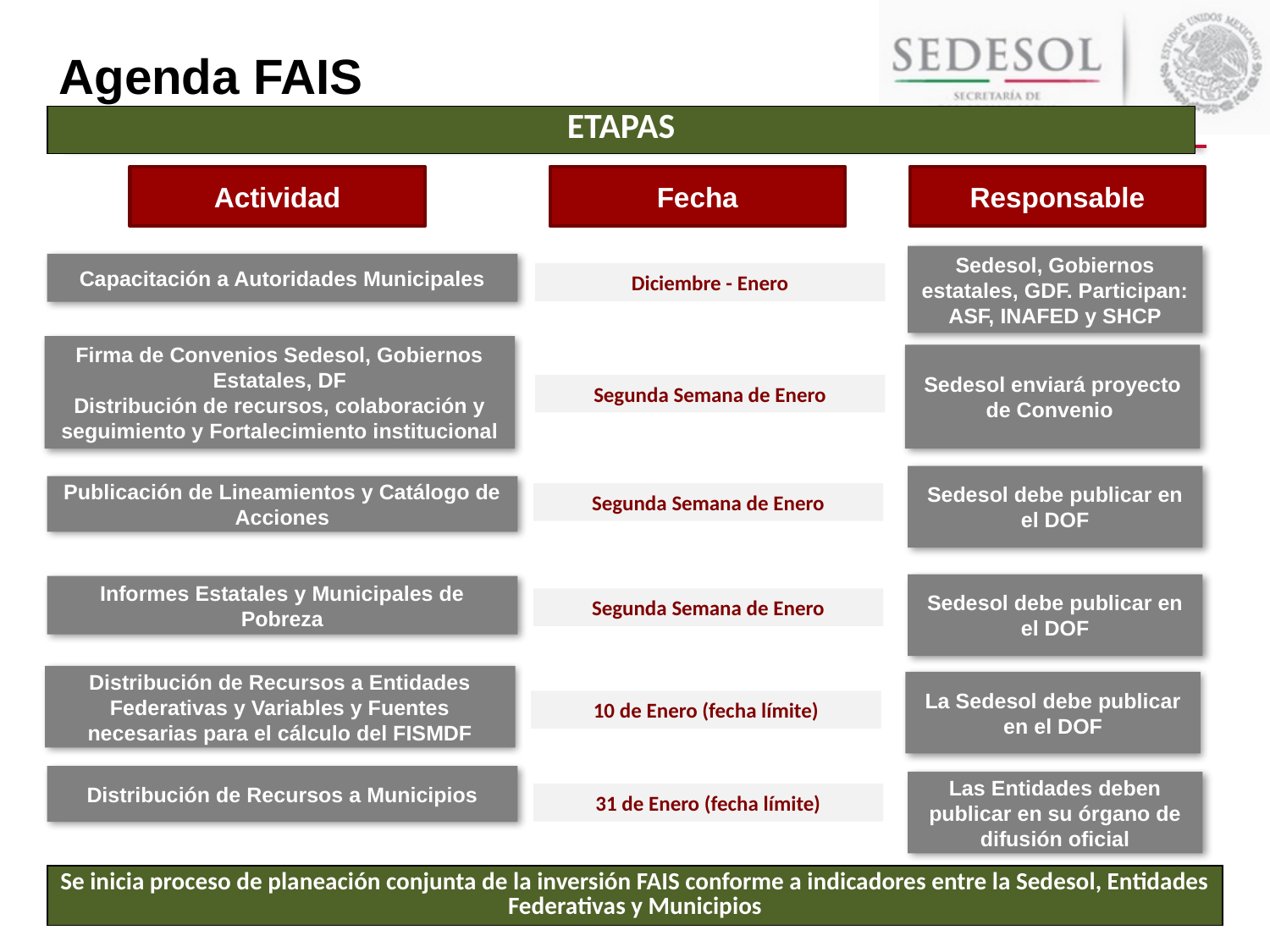

Agenda FAIS

| ETAPAS |
| --- |
Actividad
Fecha
Responsable

Sedesol, Gobiernos estatales, GDF. Participan: ASF, INAFED y SHCP
Capacitación a Autoridades Municipales
Diciembre - Enero
Firma de Convenios Sedesol, Gobiernos Estatales, DF
Distribución de recursos, colaboración y seguimiento y Fortalecimiento institucional
Sedesol enviará proyecto de Convenio
Segunda Semana de Enero
Sedesol debe publicar en el DOF
Publicación de Lineamientos y Catálogo de Acciones
Segunda Semana de Enero
Sedesol debe publicar en el DOF
Informes Estatales y Municipales de Pobreza
Segunda Semana de Enero
Distribución de Recursos a Entidades Federativas y Variables y Fuentes necesarias para el cálculo del FISMDF
La Sedesol debe publicar en el DOF
10 de Enero (fecha límite)
Distribución de Recursos a Municipios
Las Entidades deben publicar en su órgano de difusión oficial
31 de Enero (fecha límite)
| Se inicia proceso de planeación conjunta de la inversión FAIS conforme a indicadores entre la Sedesol, Entidades Federativas y Municipios |
| --- |